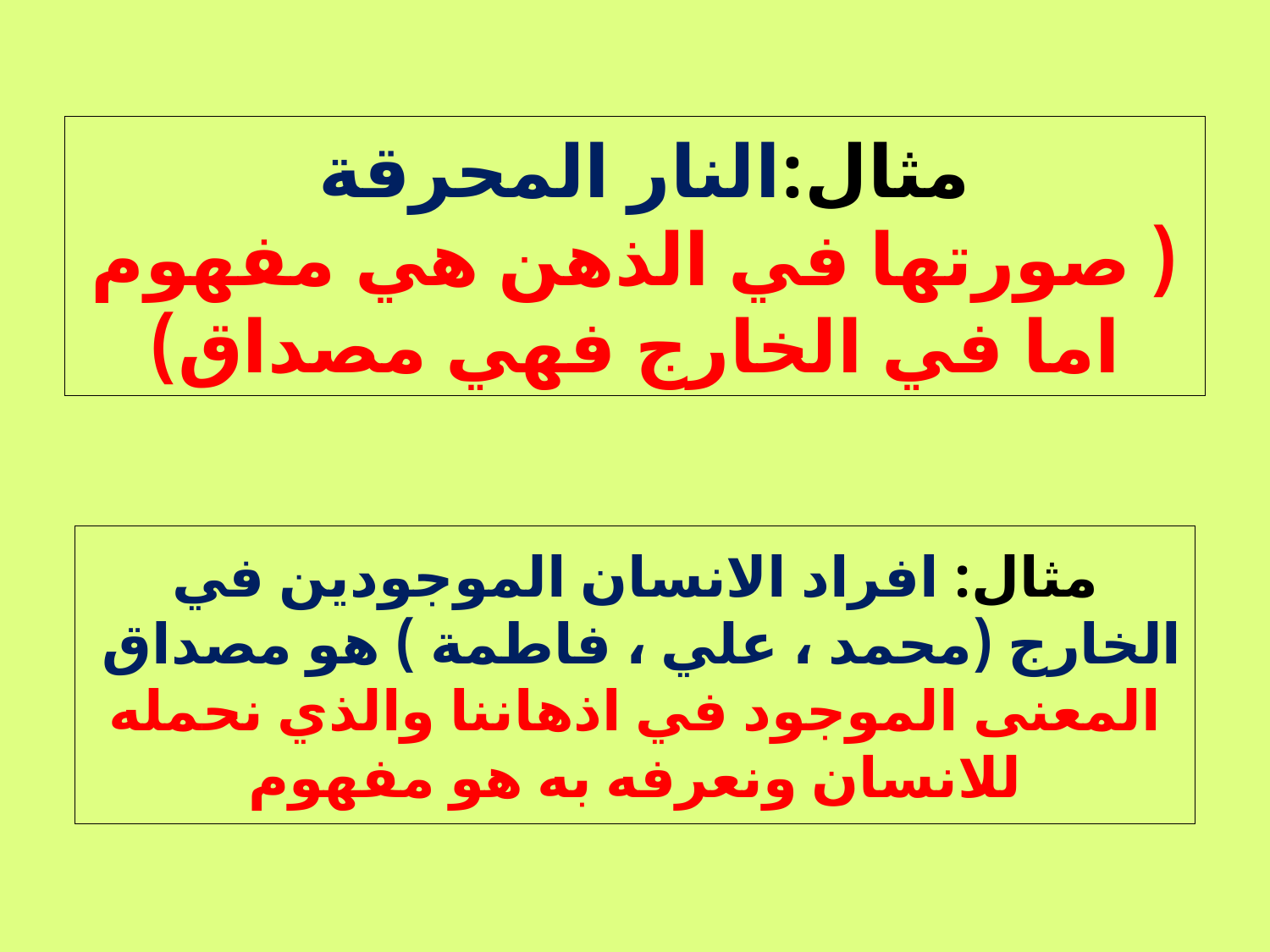

# مثال:النار المحرقة ( صورتها في الذهن هي مفهوم اما في الخارج فهي مصداق)
مثال: افراد الانسان الموجودين في الخارج (محمد ، علي ، فاطمة ) هو مصداق
المعنى الموجود في اذهاننا والذي نحمله للانسان ونعرفه به هو مفهوم